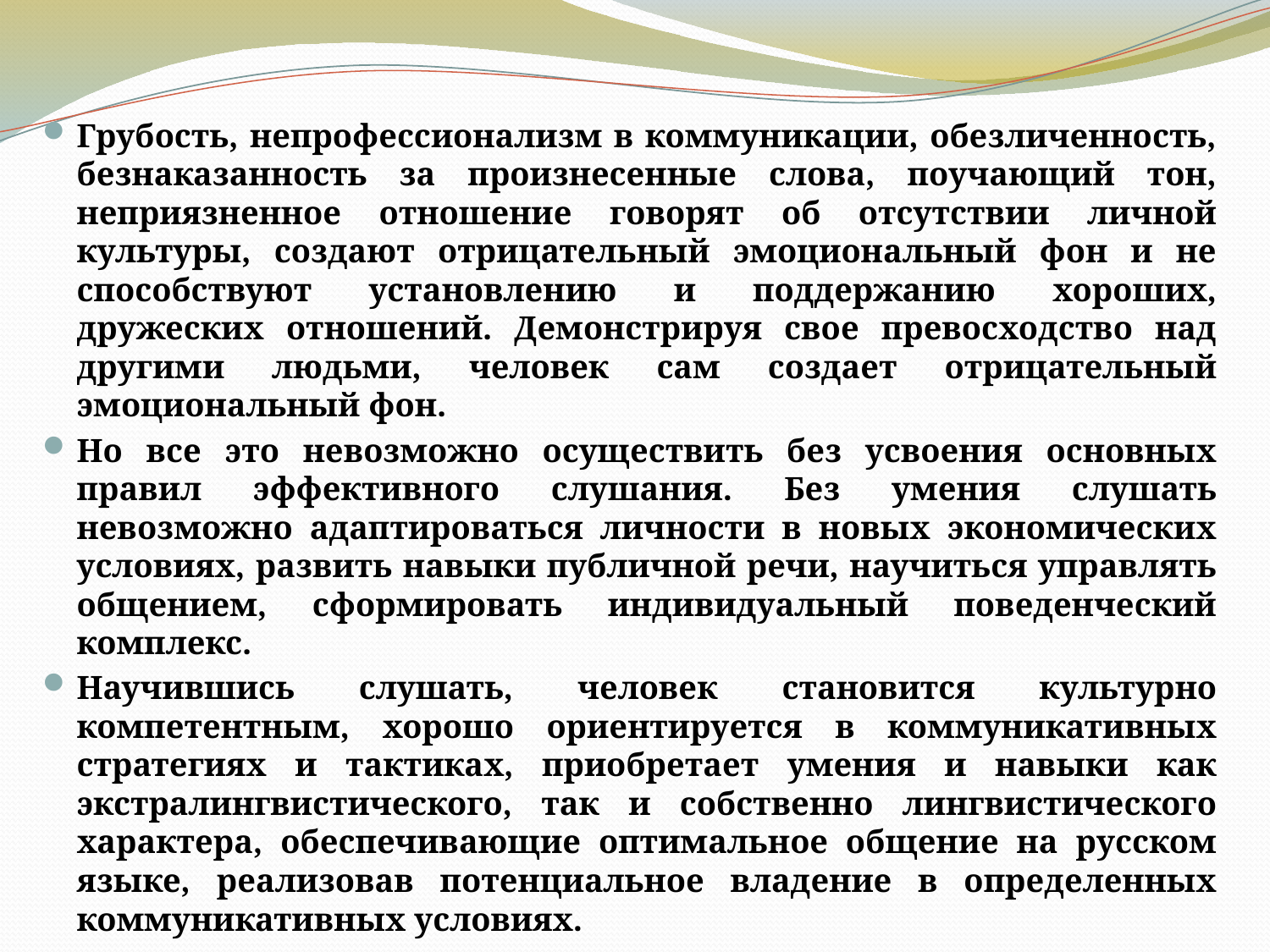

Грубость, непрофессионализм в коммуникации, обезличенность, безнаказанность за произнесенные слова, поучающий тон, неприязненное отношение говорят об отсутствии личной культуры, создают отрицательный эмоциональный фон и не способствуют установлению и поддержанию хороших, дружеских отношений. Демонстрируя свое превосходство над другими людьми, человек сам создает отрицательный эмоциональный фон.
Но все это невозможно осуществить без усвоения основных правил эффективного слушания. Без умения слушать невозможно адаптироваться личности в новых экономических условиях, развить навыки публичной речи, научиться управлять общением, сформировать индивидуальный поведенческий комплекс.
Научившись слушать, человек становится культурно компетентным, хорошо ориентируется в коммуникативных стратегиях и тактиках, приобретает умения и навыки как экстралингвистического, так и собственно лингвистического характера, обеспечивающие оптимальное общение на русском языке, реализовав потенциальное владение в определенных коммуникативных условиях.